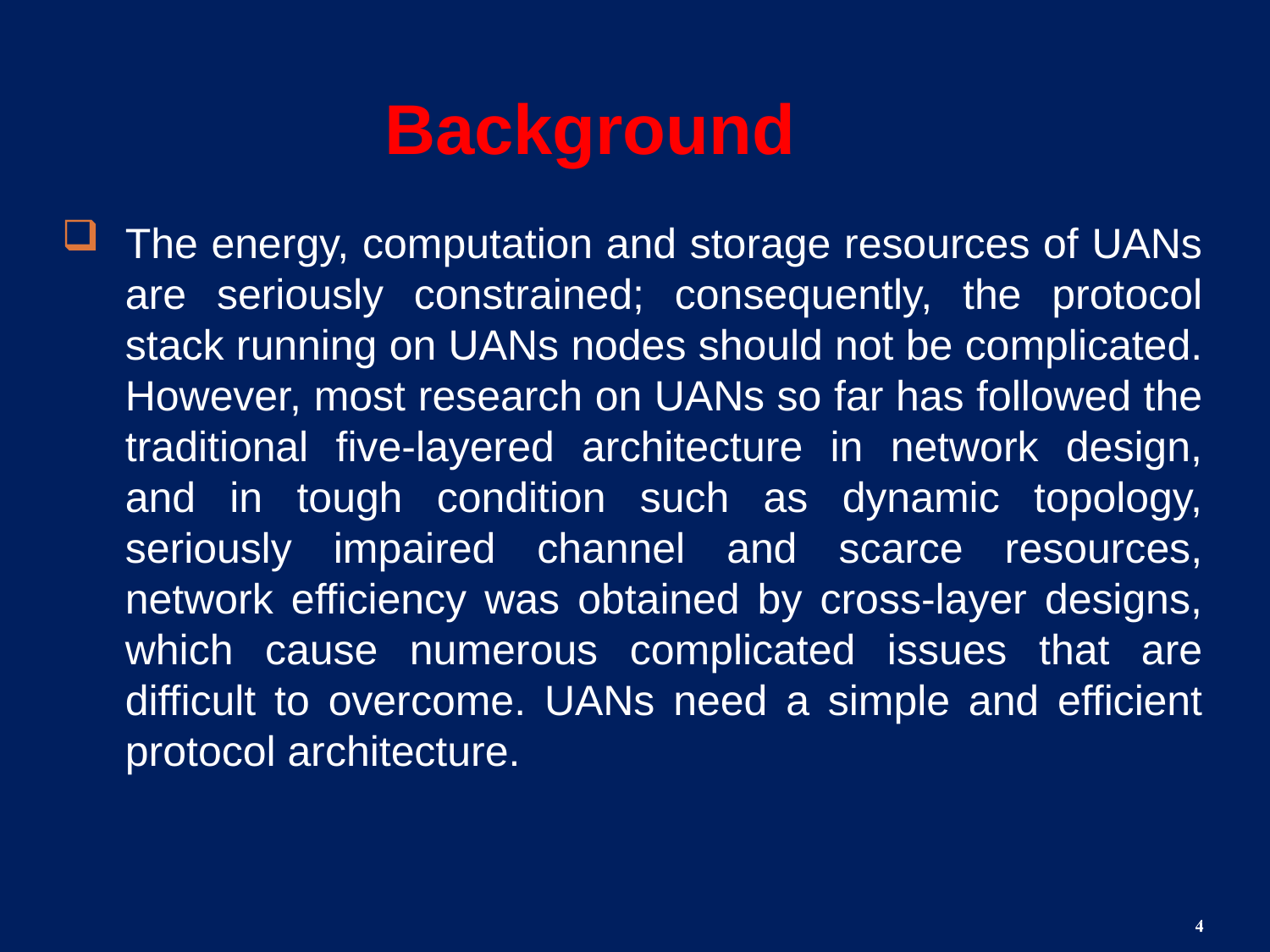

Background
The energy, computation and storage resources of UANs are seriously constrained; consequently, the protocol stack running on UANs nodes should not be complicated. However, most research on UANs so far has followed the traditional five-layered architecture in network design, and in tough condition such as dynamic topology, seriously impaired channel and scarce resources, network efficiency was obtained by cross-layer designs, which cause numerous complicated issues that are difficult to overcome. UANs need a simple and efficient protocol architecture.